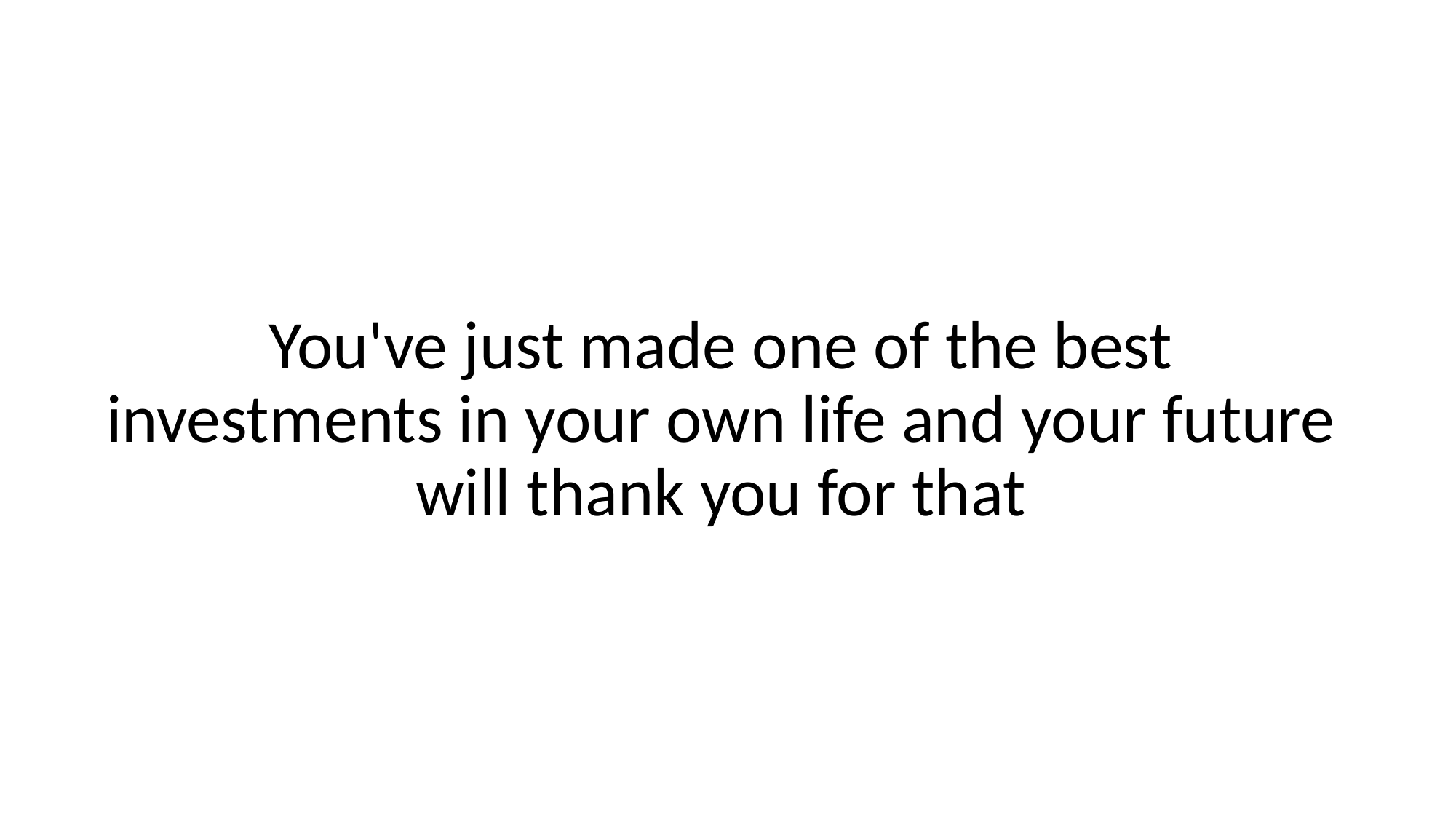

You've just made one of the best investments in your own life and your future will thank you for that